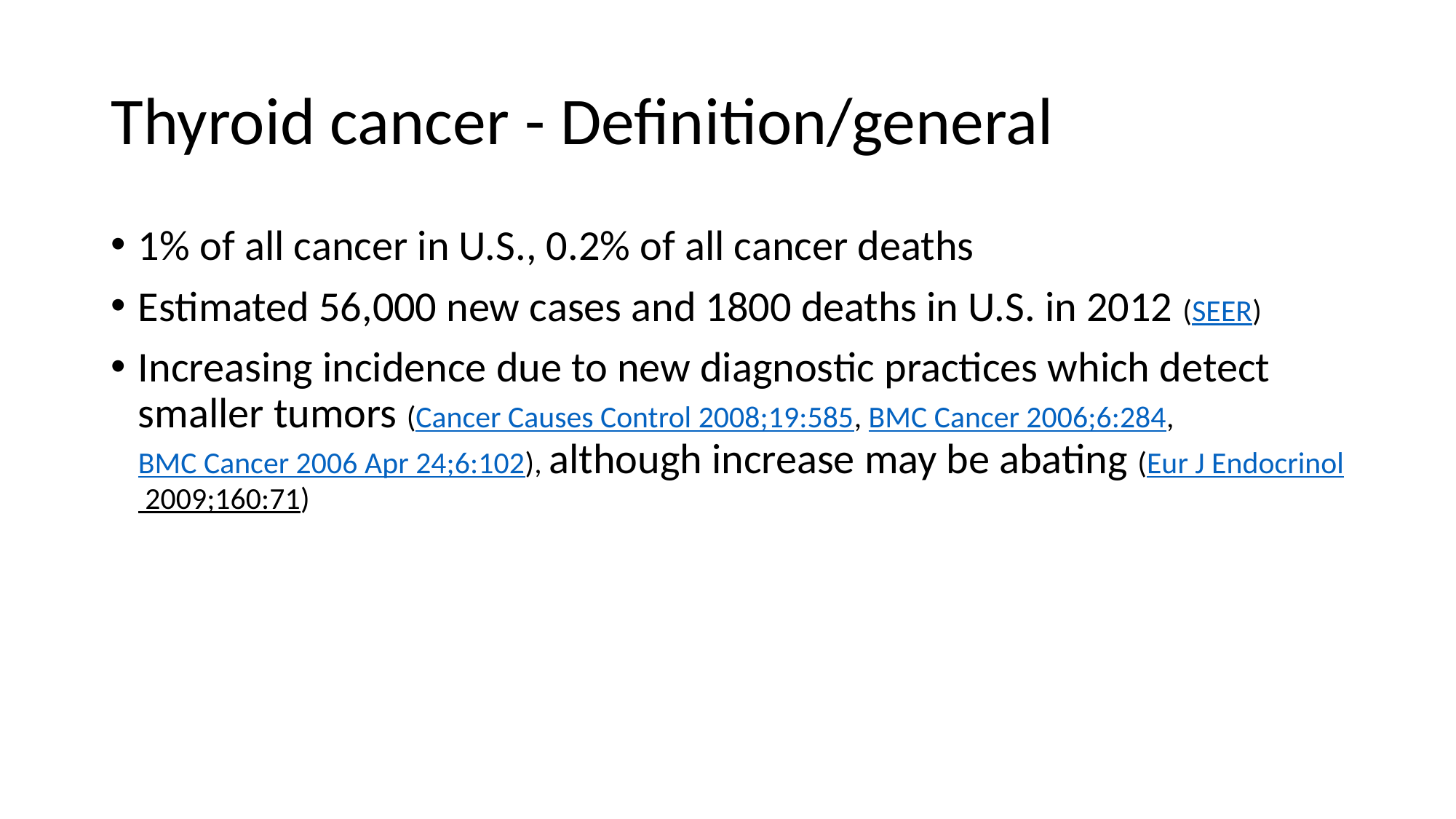

# Thyroid cancer - Definition/general
1% of all cancer in U.S., 0.2% of all cancer deaths
Estimated 56,000 new cases and 1800 deaths in U.S. in 2012 (SEER)
Increasing incidence due to new diagnostic practices which detect smaller tumors (Cancer Causes Control 2008;19:585, BMC Cancer 2006;6:284, BMC Cancer 2006 Apr 24;6:102), although increase may be abating (Eur J Endocrinol 2009;160:71)